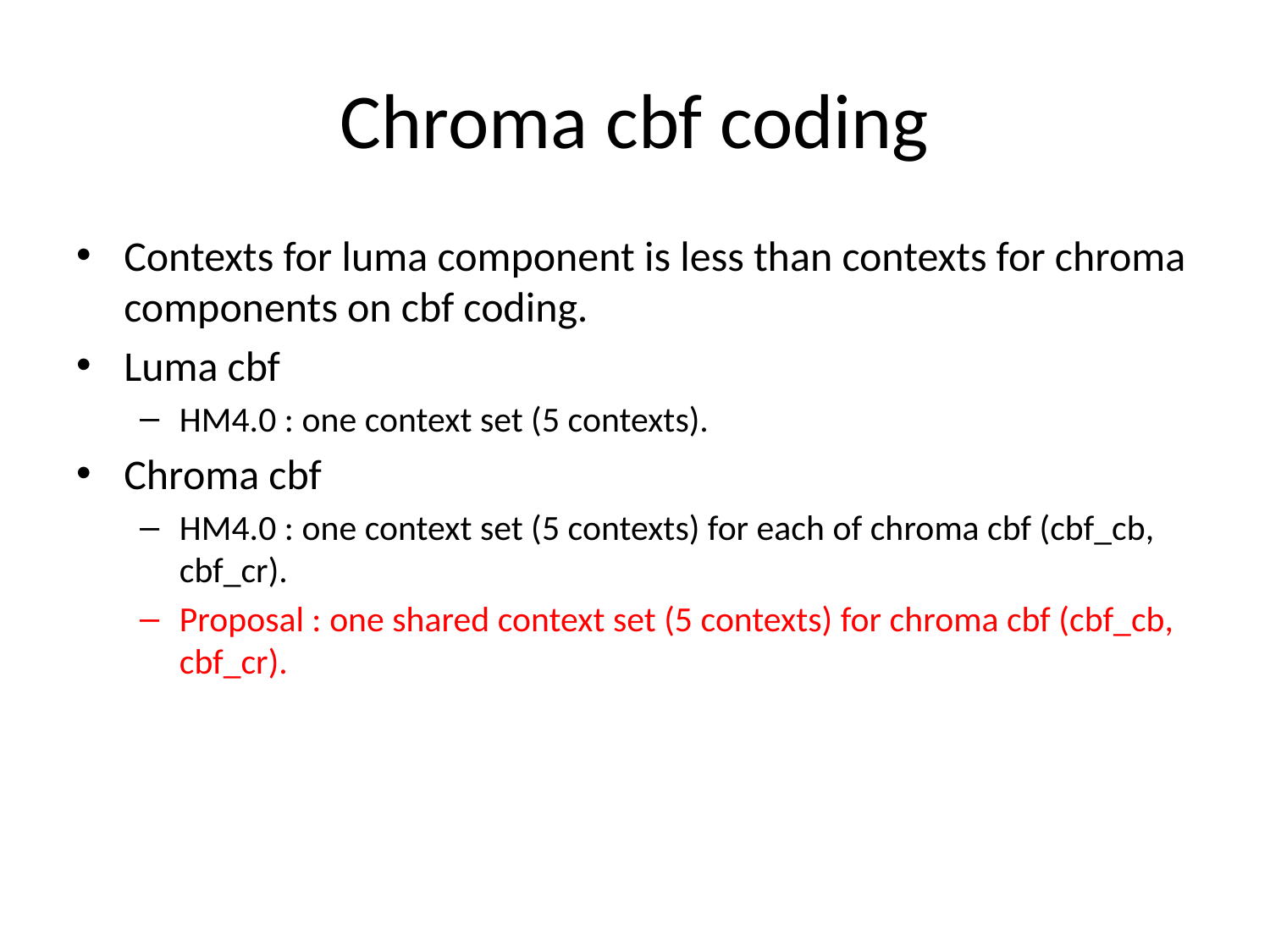

# Chroma cbf coding
Contexts for luma component is less than contexts for chroma components on cbf coding.
Luma cbf
HM4.0 : one context set (5 contexts).
Chroma cbf
HM4.0 : one context set (5 contexts) for each of chroma cbf (cbf_cb, cbf_cr).
Proposal : one shared context set (5 contexts) for chroma cbf (cbf_cb, cbf_cr).